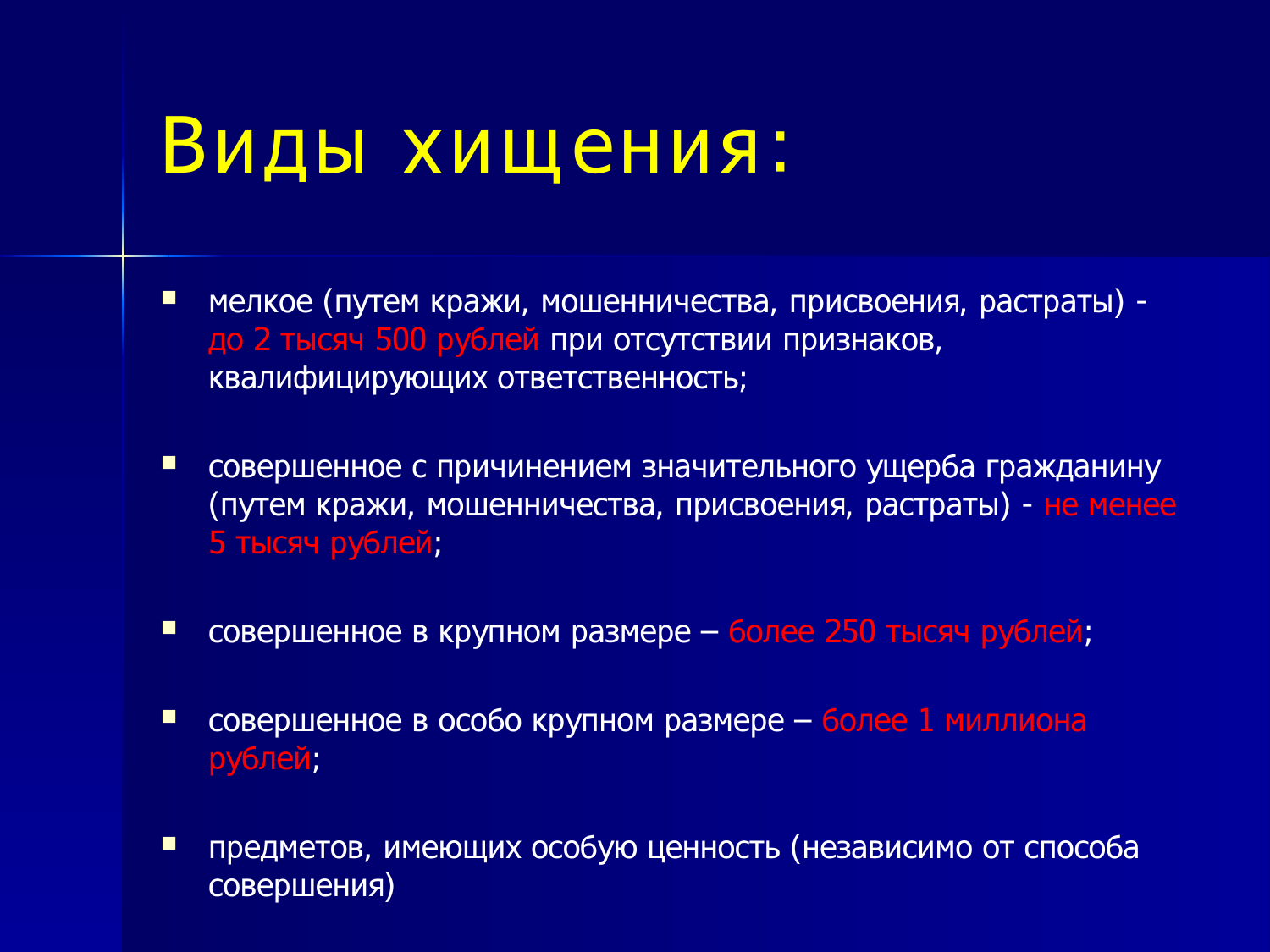

# Виды хищения:
мелкое (путем кражи, мошенничества, присвоения, растраты) - до 2 тысяч 500 рублей при отсутствии признаков, квалифицирующих ответственность;

совершенное с причинением значительного ущерба гражданину (путем кражи, мошенничества, присвоения, растраты) - не менее 5 тысяч рублей;

совершенное в крупном размере – более 250 тысяч рублей;

совершенное в особо крупном размере – более 1 миллиона рублей;

предметов, имеющих особую ценность (независимо от способа совершения)